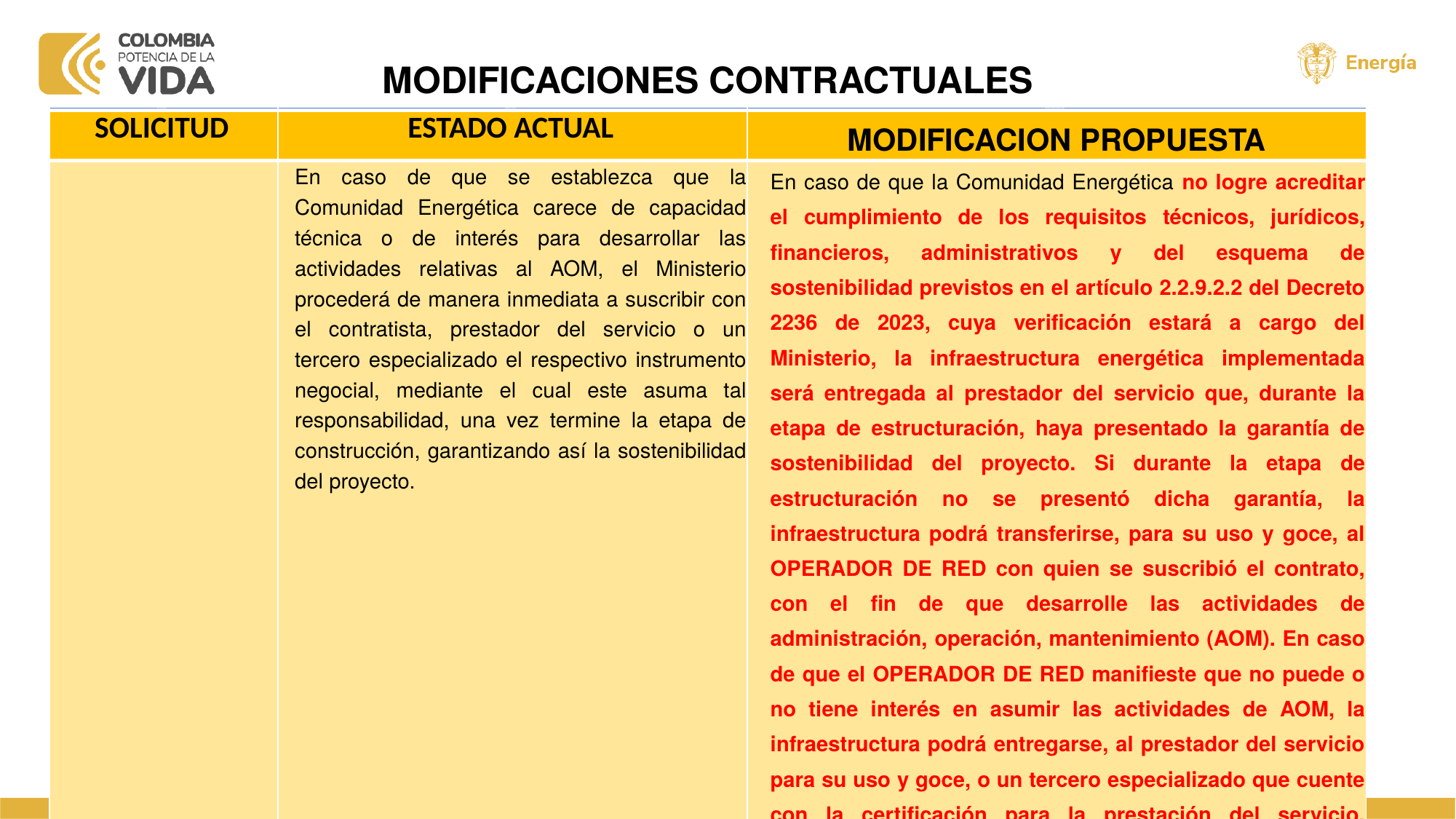

# MODIFICACIONES CONTRACTUALES
| SOLICITUDES | ESTADO ACTUAL | MODIFICACIÓN PROPUESTA |
| --- | --- | --- |
| SOLICITUD | ESTADO ACTUAL | MODIFICACION PROPUESTA |
|  | En caso de que se establezca que la Comunidad Energética carece de capacidad técnica o de interés para desarrollar las actividades relativas al AOM, el Ministerio procederá de manera inmediata a suscribir con el contratista, prestador del servicio o un tercero especializado el respectivo instrumento negocial, mediante el cual este asuma tal responsabilidad, una vez termine la etapa de construcción, garantizando así la sostenibilidad del proyecto. | En caso de que la Comunidad Energética no logre acreditar el cumplimiento de los requisitos técnicos, jurídicos, financieros, administrativos y del esquema de sostenibilidad previstos en el artículo 2.2.9.2.2 del Decreto 2236 de 2023, cuya verificación estará a cargo del Ministerio, la infraestructura energética implementada será entregada al prestador del servicio que, durante la etapa de estructuración, haya presentado la garantía de sostenibilidad del proyecto. Si durante la etapa de estructuración no se presentó dicha garantía, la infraestructura podrá transferirse, para su uso y goce, al OPERADOR DE RED con quien se suscribió el contrato, con el fin de que desarrolle las actividades de administración, operación, mantenimiento (AOM). En caso de que el OPERADOR DE RED manifieste que no puede o no tiene interés en asumir las actividades de AOM, la infraestructura podrá entregarse, al prestador del servicio para su uso y goce, o un tercero especializado que cuente con la certificación para la prestación del servicio, expedida por la Superintendencia de Servicios Públicos Domiciliarios. |